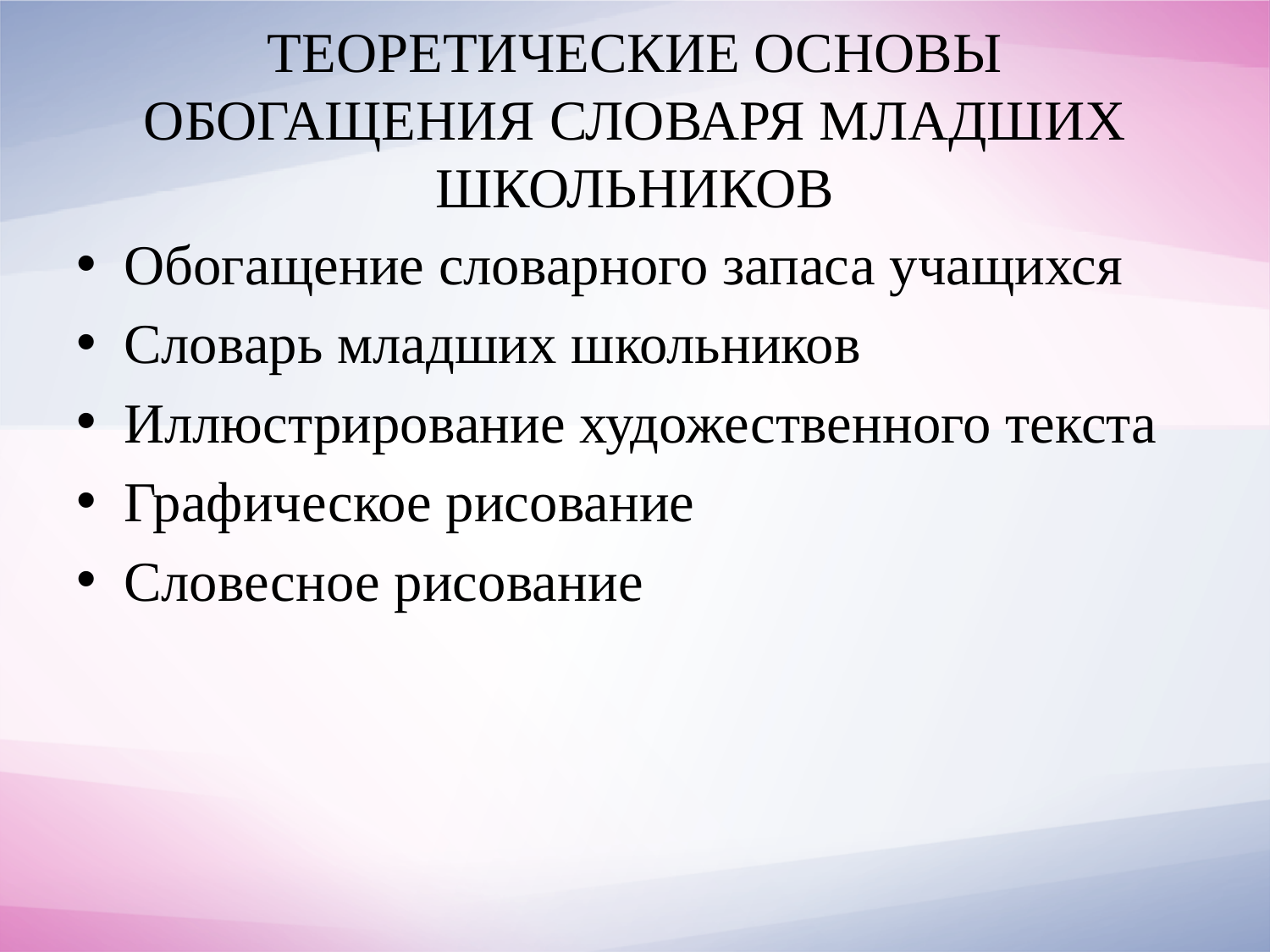

# ТЕОРЕТИЧЕСКИЕ ОСНОВЫ ОБОГАЩЕНИЯ СЛОВАРЯ МЛАДШИХ ШКОЛЬНИКОВ
Обогащение словарного запаса учащихся
Словарь младших школьников
Иллюстрирование художественного текста
Графическое рисование
Словесное рисование